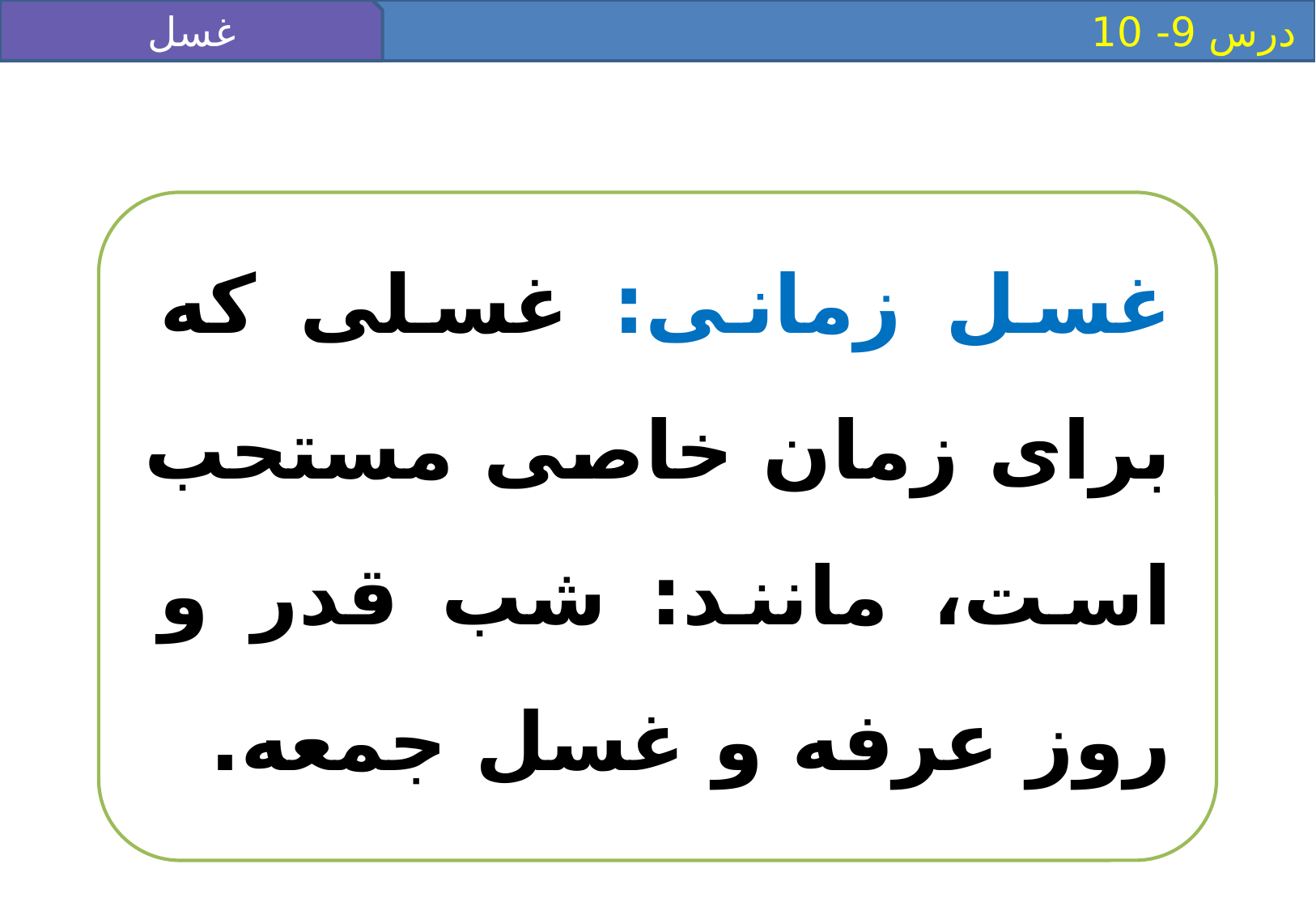

غسل
 درس 9- 10

غسل زمانى: غسلى كه براى زمان خاصى مستحب است، مانند: شب قدر و روز عرفه و غسل جمعه.